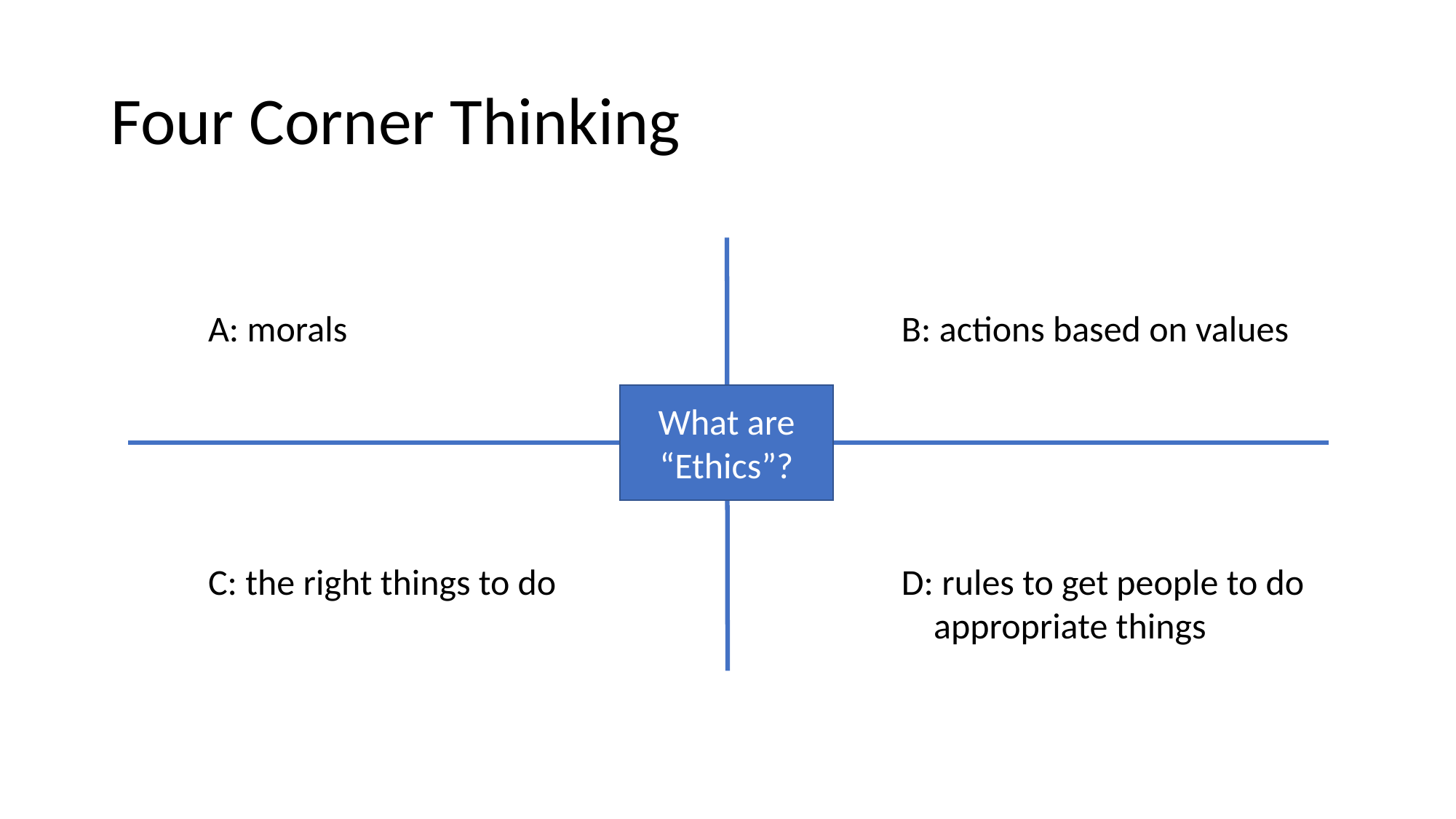

# Four Corner Thinking
A: morals
B: actions based on values
What are “Ethics”?
C: the right things to do
D: rules to get people to do appropriate things